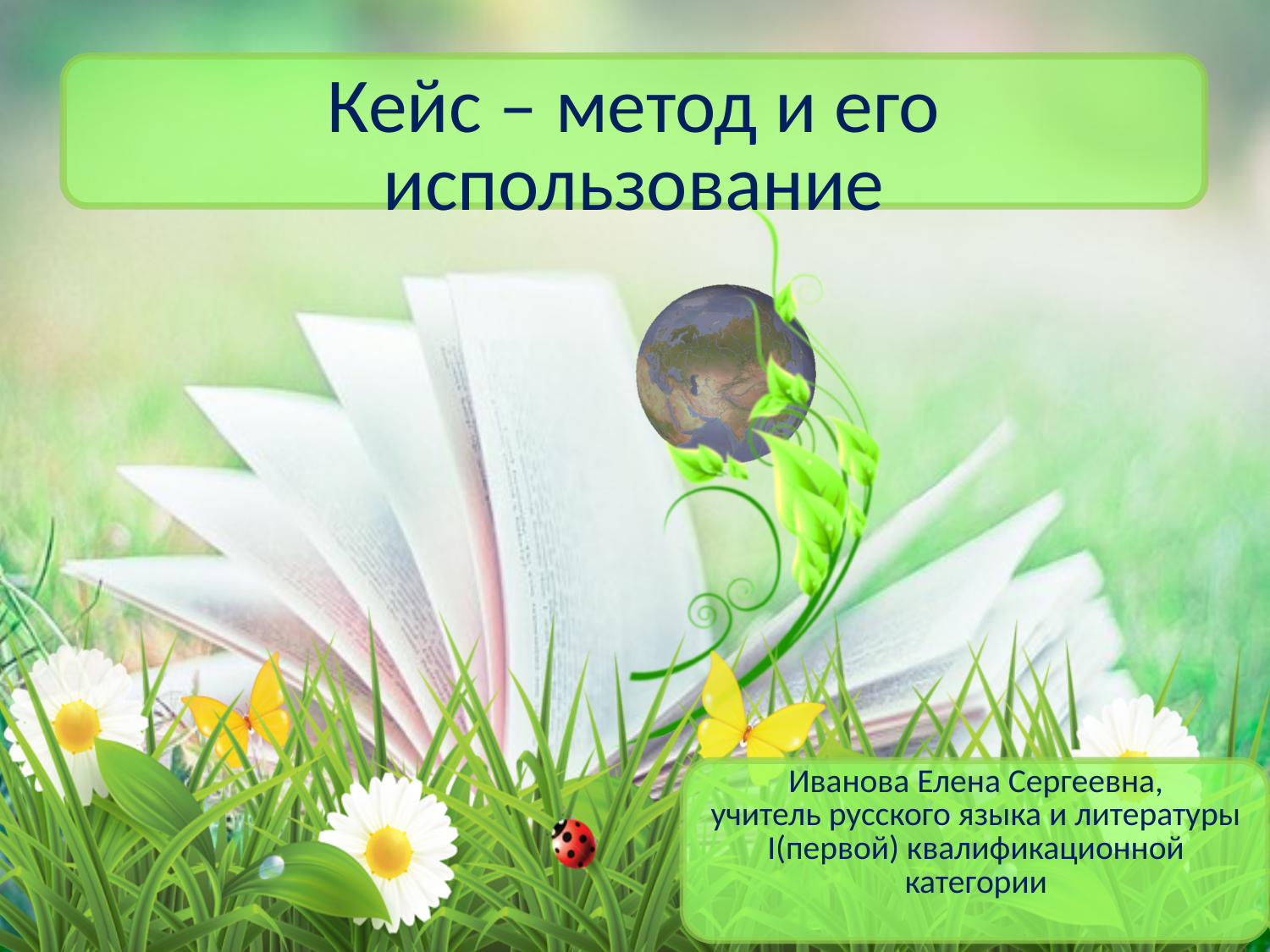

# Кейс – метод и его использование
Иванова Елена Сергеевна,
учитель русского языка и литературы
I(первой) квалификационной категории